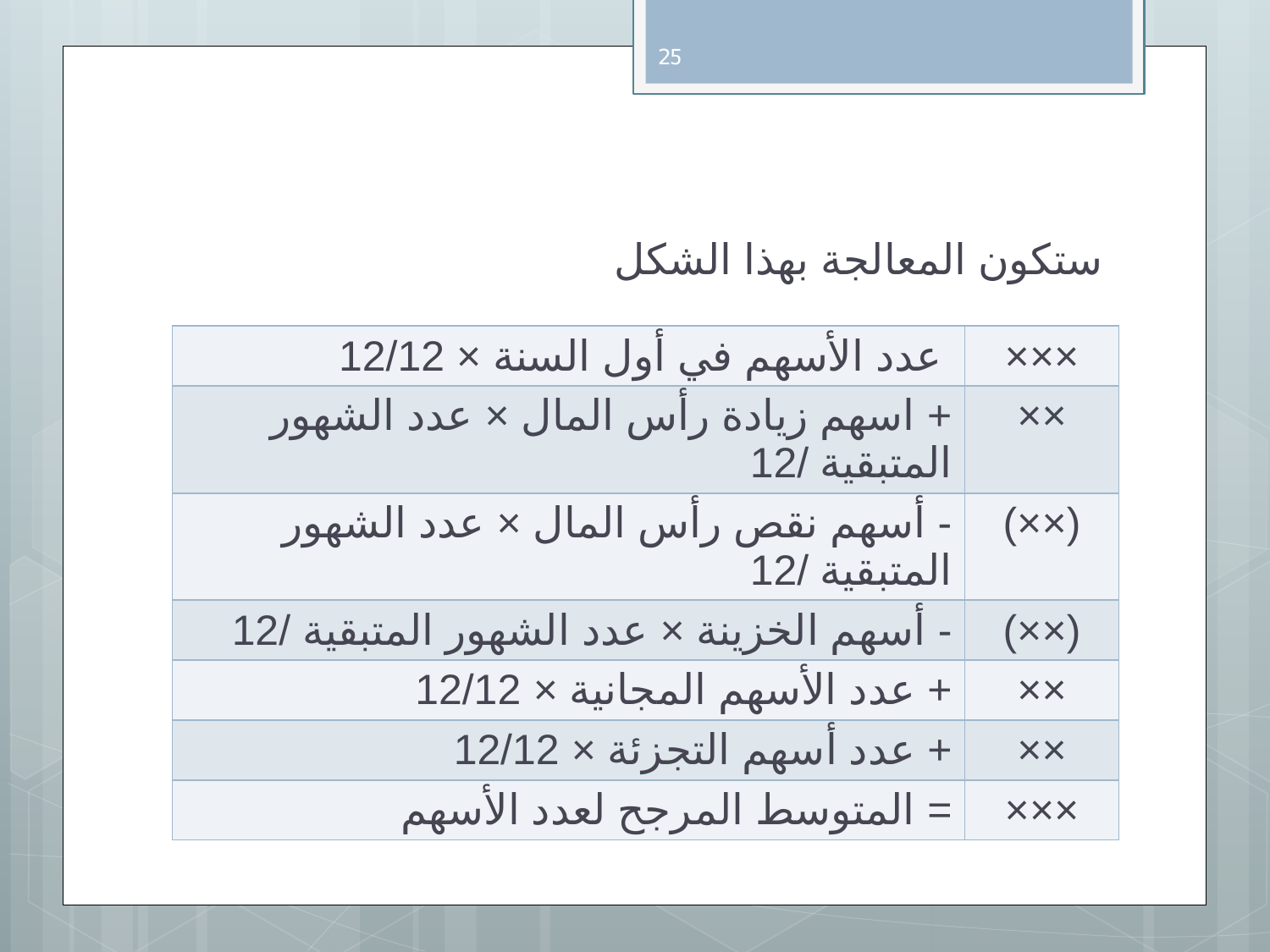

25
ستكون المعالجة بهذا الشكل
| عدد الأسهم في أول السنة × 12/12 | ××× |
| --- | --- |
| + اسهم زيادة رأس المال × عدد الشهور المتبقية /12 | ×× |
| - أسهم نقص رأس المال × عدد الشهور المتبقية /12 | (××) |
| - أسهم الخزينة × عدد الشهور المتبقية /12 | (××) |
| + عدد الأسهم المجانية × 12/12 | ×× |
| + عدد أسهم التجزئة × 12/12 | ×× |
| = المتوسط المرجح لعدد الأسهم | ××× |